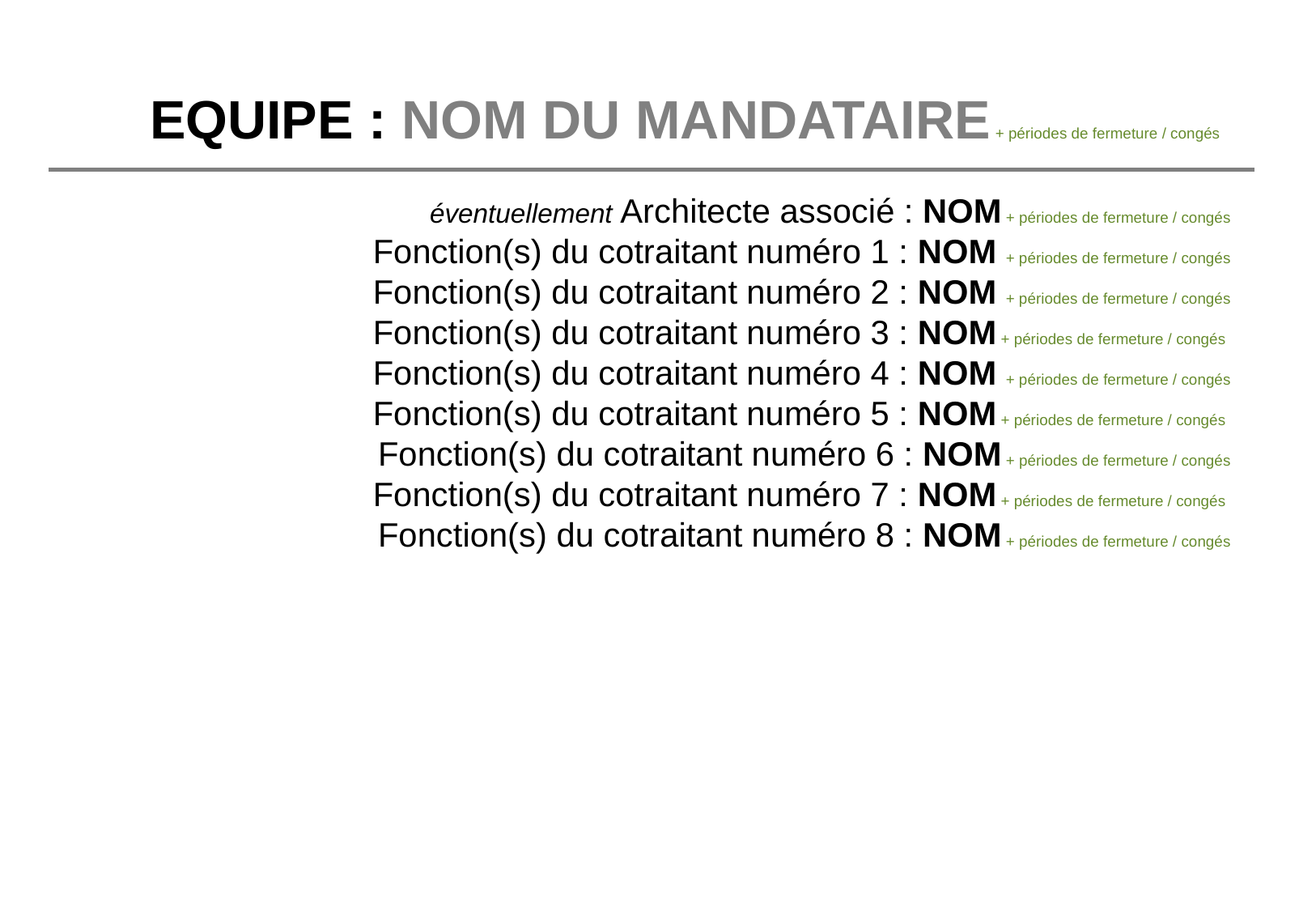

EQUIPE : NOM DU MANDATAIRE + périodes de fermeture / congés
éventuellement Architecte associé : NOM + périodes de fermeture / congés
Fonction(s) du cotraitant numéro 1 : NOM + périodes de fermeture / congés
Fonction(s) du cotraitant numéro 2 : NOM + périodes de fermeture / congés
Fonction(s) du cotraitant numéro 3 : NOM + périodes de fermeture / congés
Fonction(s) du cotraitant numéro 4 : NOM + périodes de fermeture / congés
Fonction(s) du cotraitant numéro 5 : NOM + périodes de fermeture / congés
Fonction(s) du cotraitant numéro 6 : NOM + périodes de fermeture / congés
Fonction(s) du cotraitant numéro 7 : NOM + périodes de fermeture / congés
Fonction(s) du cotraitant numéro 8 : NOM + périodes de fermeture / congés